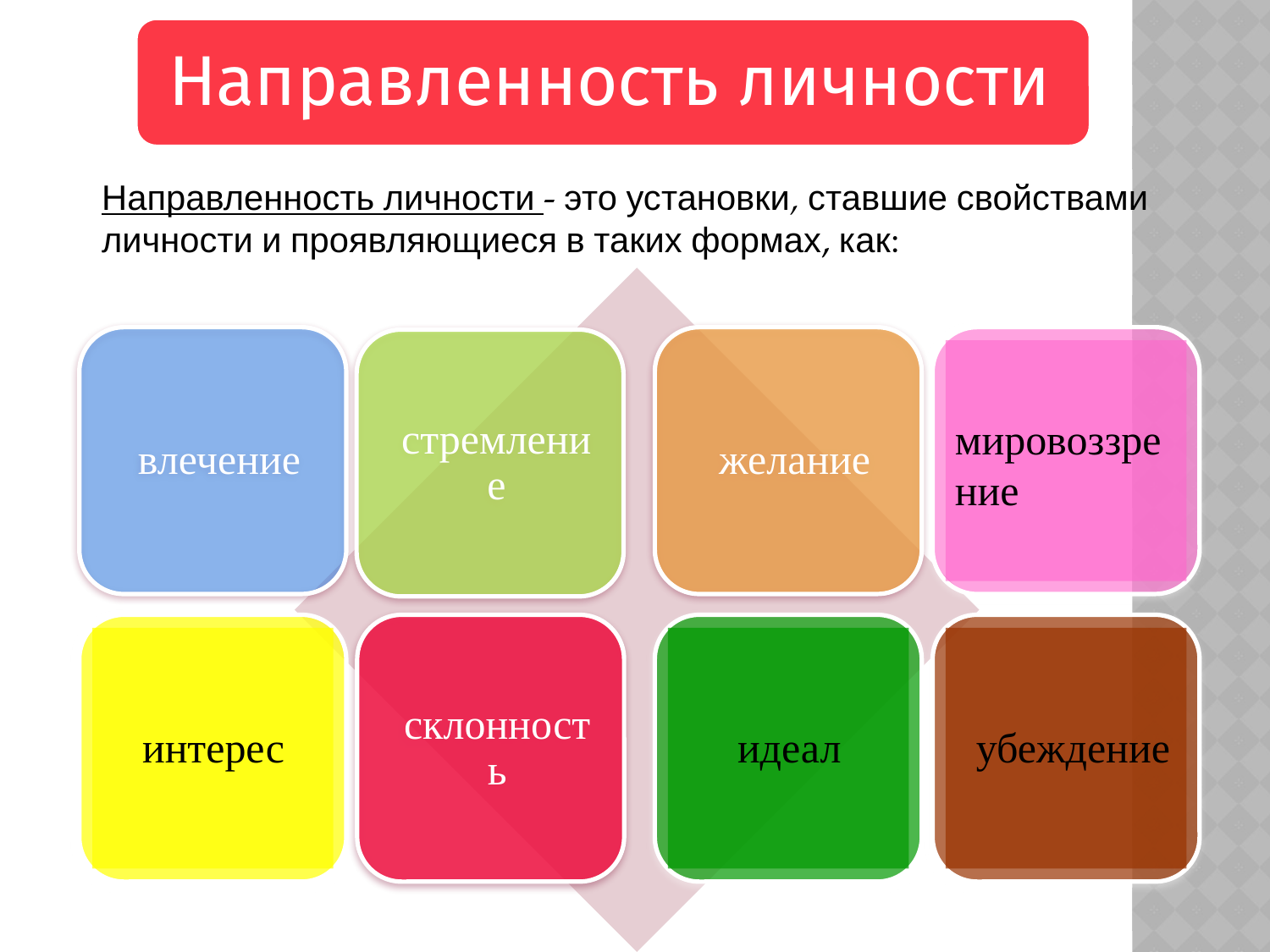

Направленность личности
Направленность личности - это установки, ставшие свойствами личности и проявляющиеся в таких формах, как:
стремление
желание
влечение
склонность

мировоззре
ние

интерес
идеал
убеждение